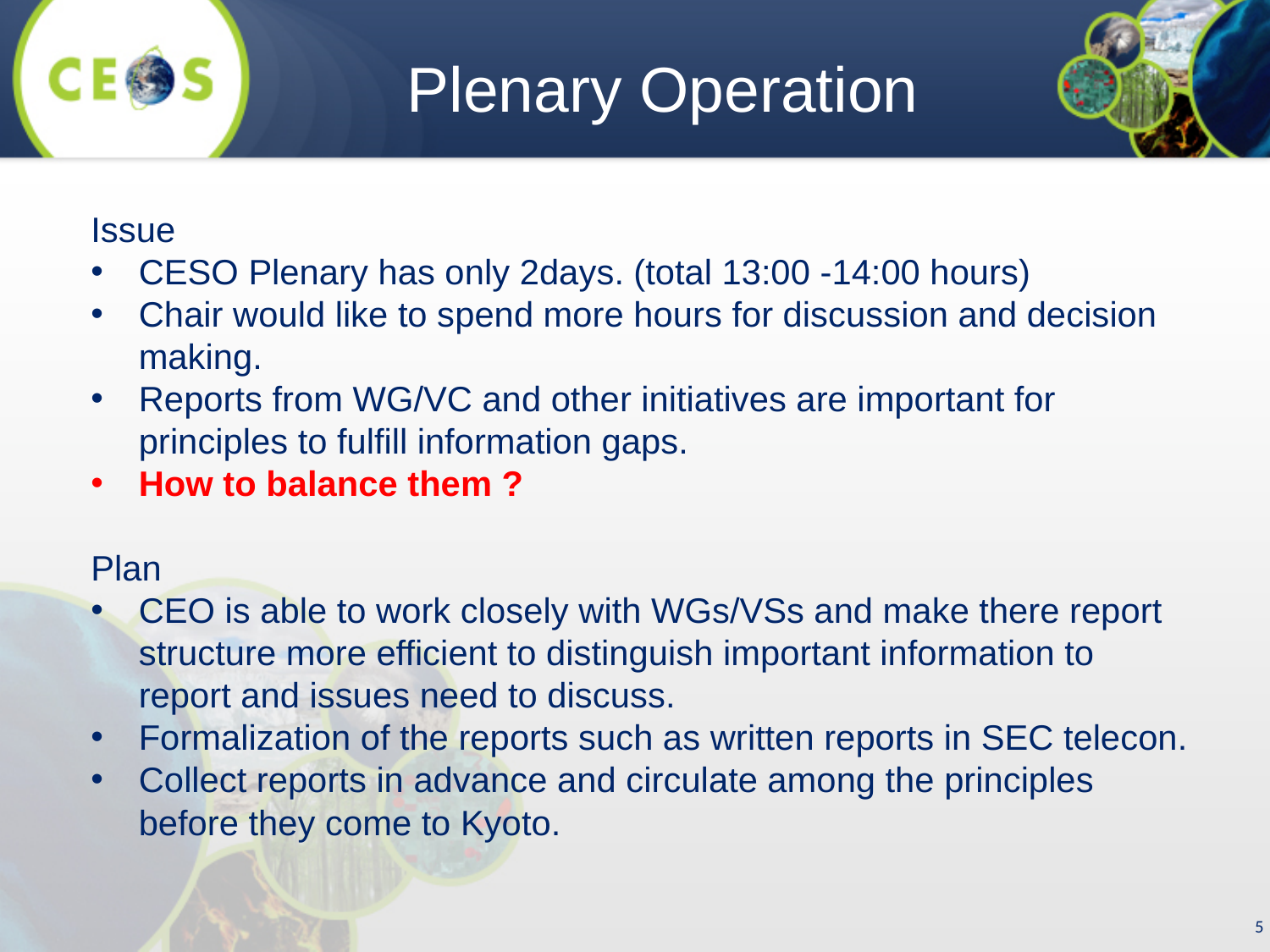

Plenary Operation
Issue
CESO Plenary has only 2days. (total 13:00 -14:00 hours)
Chair would like to spend more hours for discussion and decision making.
Reports from WG/VC and other initiatives are important for principles to fulfill information gaps.
How to balance them ?

Plan
CEO is able to work closely with WGs/VSs and make there report structure more efficient to distinguish important information to report and issues need to discuss.
Formalization of the reports such as written reports in SEC telecon.
Collect reports in advance and circulate among the principles before they come to Kyoto.
5